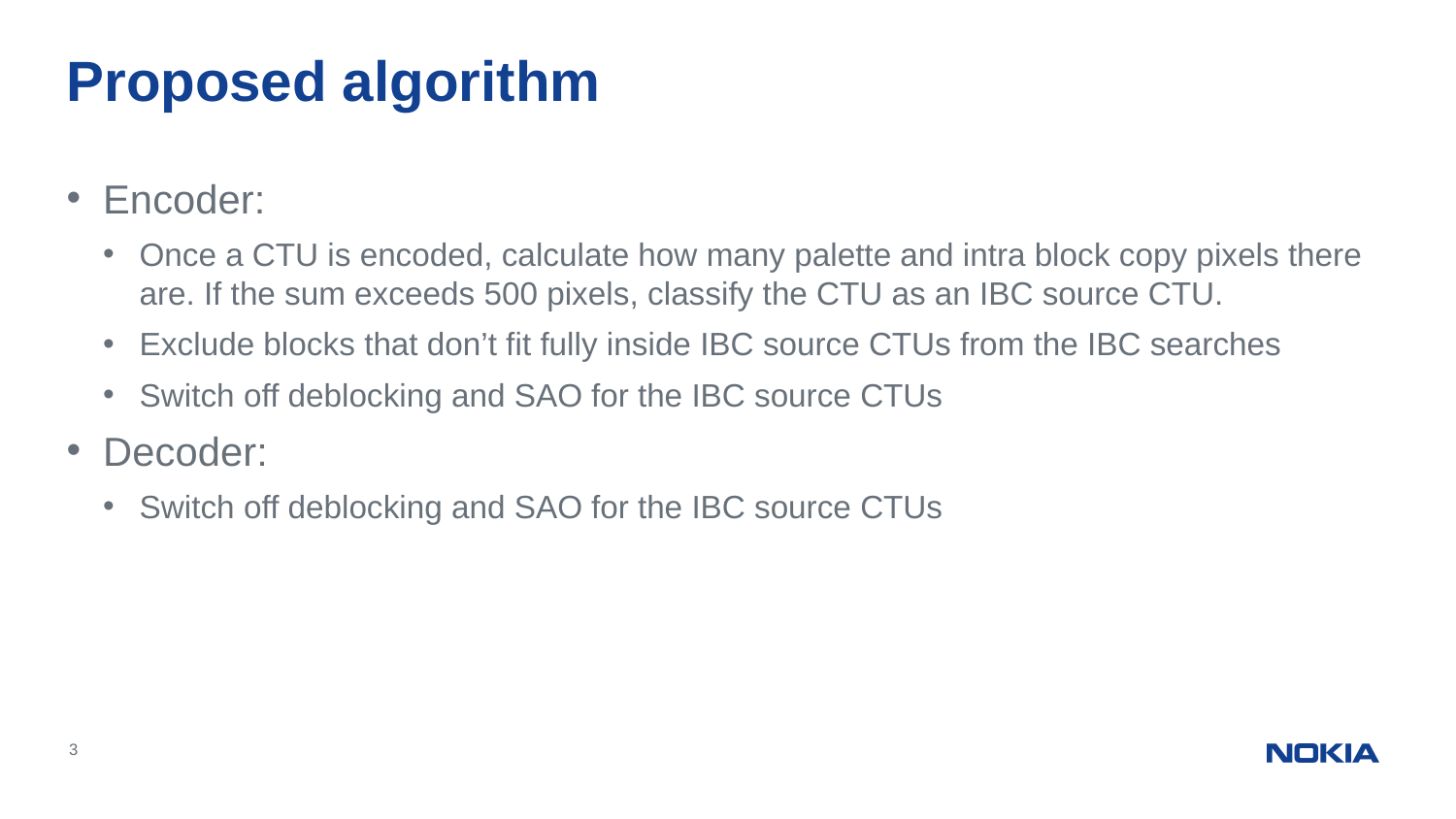

# Proposed algorithm
Encoder:
Once a CTU is encoded, calculate how many palette and intra block copy pixels there are. If the sum exceeds 500 pixels, classify the CTU as an IBC source CTU.
Exclude blocks that don’t fit fully inside IBC source CTUs from the IBC searches
Switch off deblocking and SAO for the IBC source CTUs
Decoder:
Switch off deblocking and SAO for the IBC source CTUs